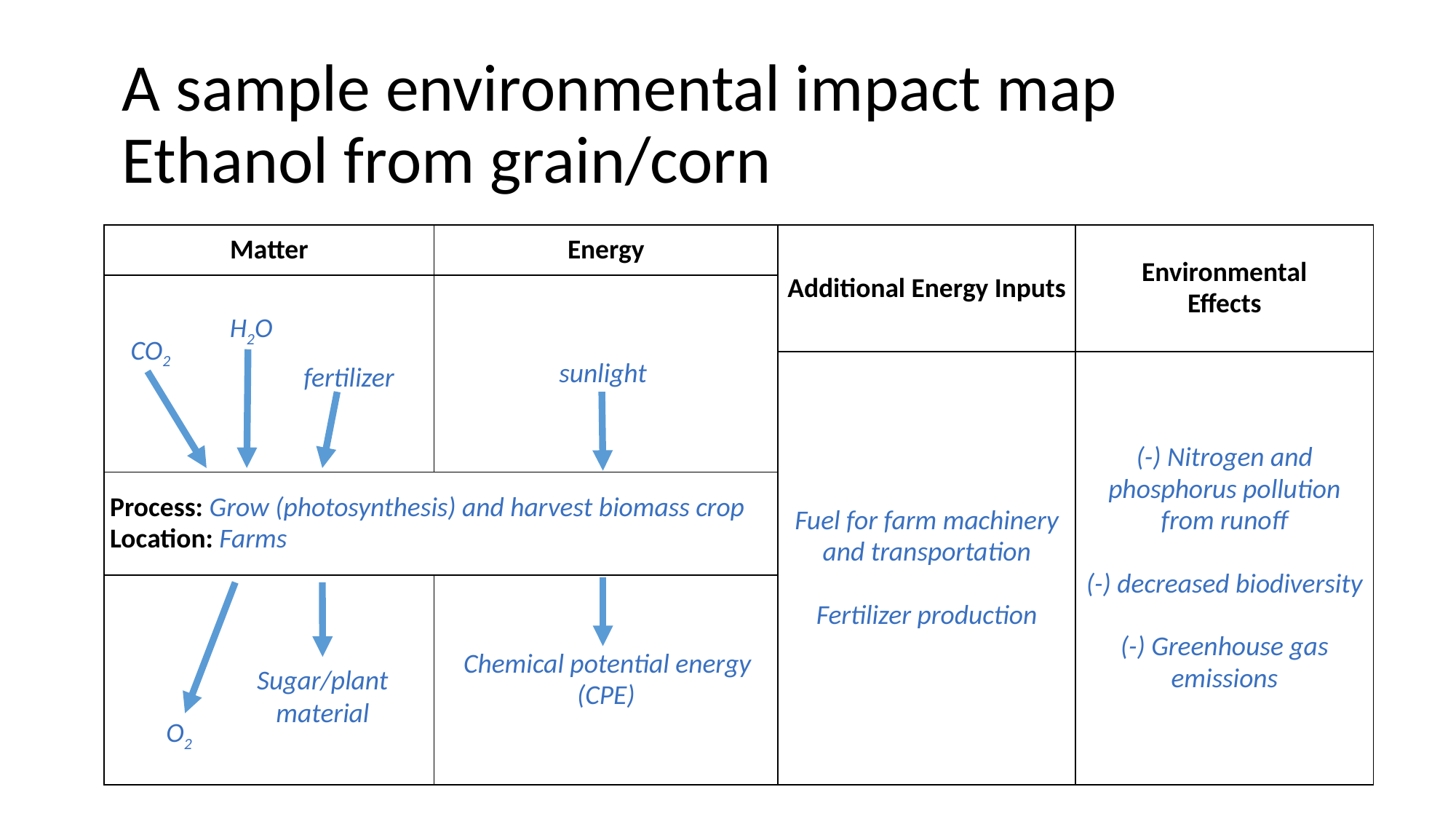

# A sample environmental impact map Ethanol from grain/corn
| Matter | Energy | Additional Energy Inputs | Environmental Effects |
| --- | --- | --- | --- |
|  | sunlight |  |  |
|  |  | Fuel for farm machinery and transportation Fertilizer production | (-) Nitrogen and phosphorus pollution from runoff (-) decreased biodiversity (-) Greenhouse gas emissions |
| Process: Grow (photosynthesis) and harvest biomass crop Location: Farms |  |  |  |
|  | Chemical potential energy (CPE) |  |  |
H2O
CO2
fertilizer

Sugar/plant material
O2